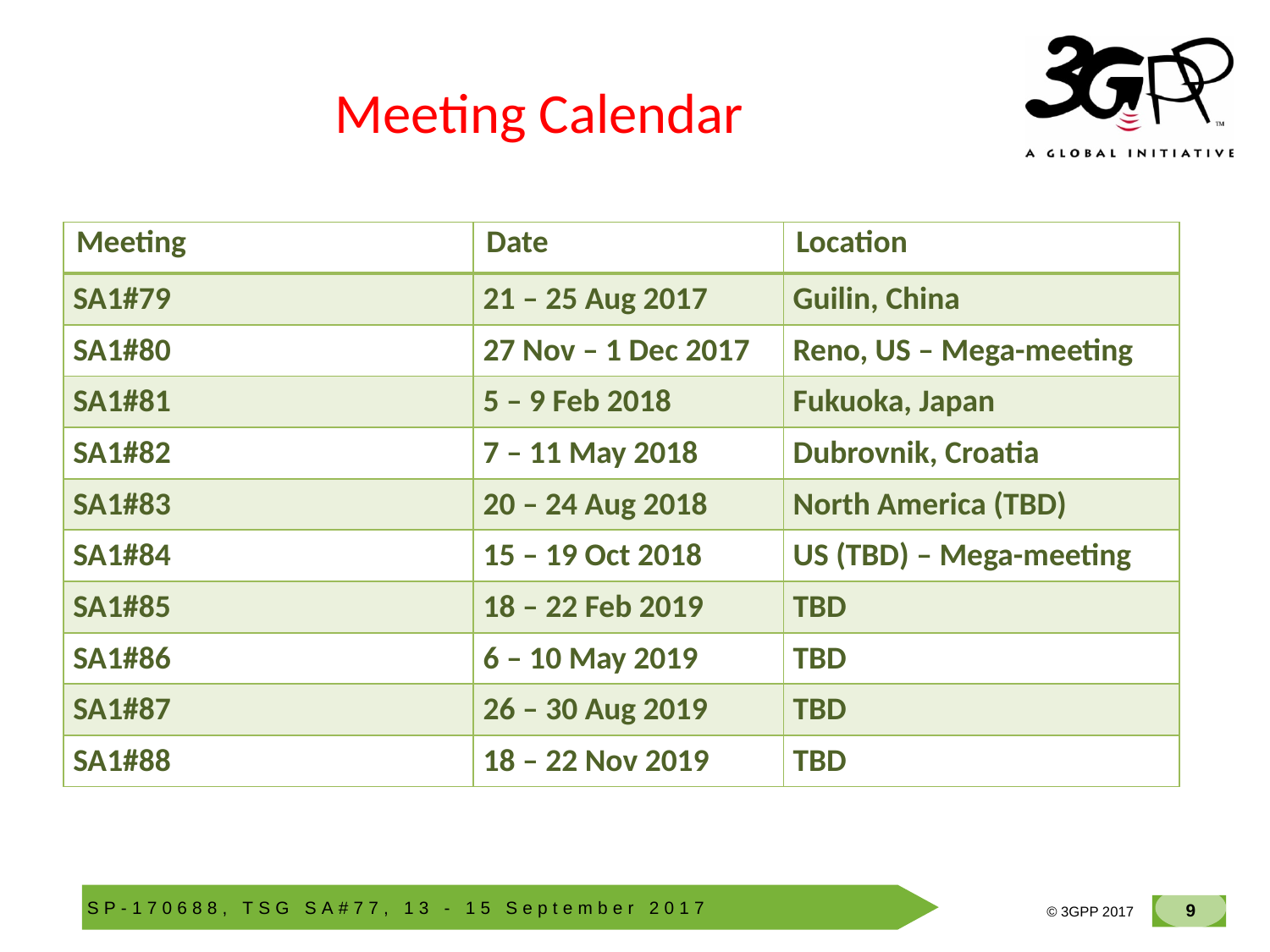

# Meeting Calendar
| Meeting | Date | Location |
| --- | --- | --- |
| SA1#79 | 21 – 25 Aug 2017 | Guilin, China |
| SA1#80 | 27 Nov – 1 Dec 2017 | Reno, US – Mega-meeting |
| SA1#81 | 5 – 9 Feb 2018 | Fukuoka, Japan |
| SA1#82 | 7 – 11 May 2018 | Dubrovnik, Croatia |
| SA1#83 | 20 – 24 Aug 2018 | North America (TBD) |
| SA1#84 | 15 – 19 Oct 2018 | US (TBD) – Mega-meeting |
| SA1#85 | 18 – 22 Feb 2019 | TBD |
| SA1#86 | 6 – 10 May 2019 | TBD |
| SA1#87 | 26 – 30 Aug 2019 | TBD |
| SA1#88 | 18 – 22 Nov 2019 | TBD |